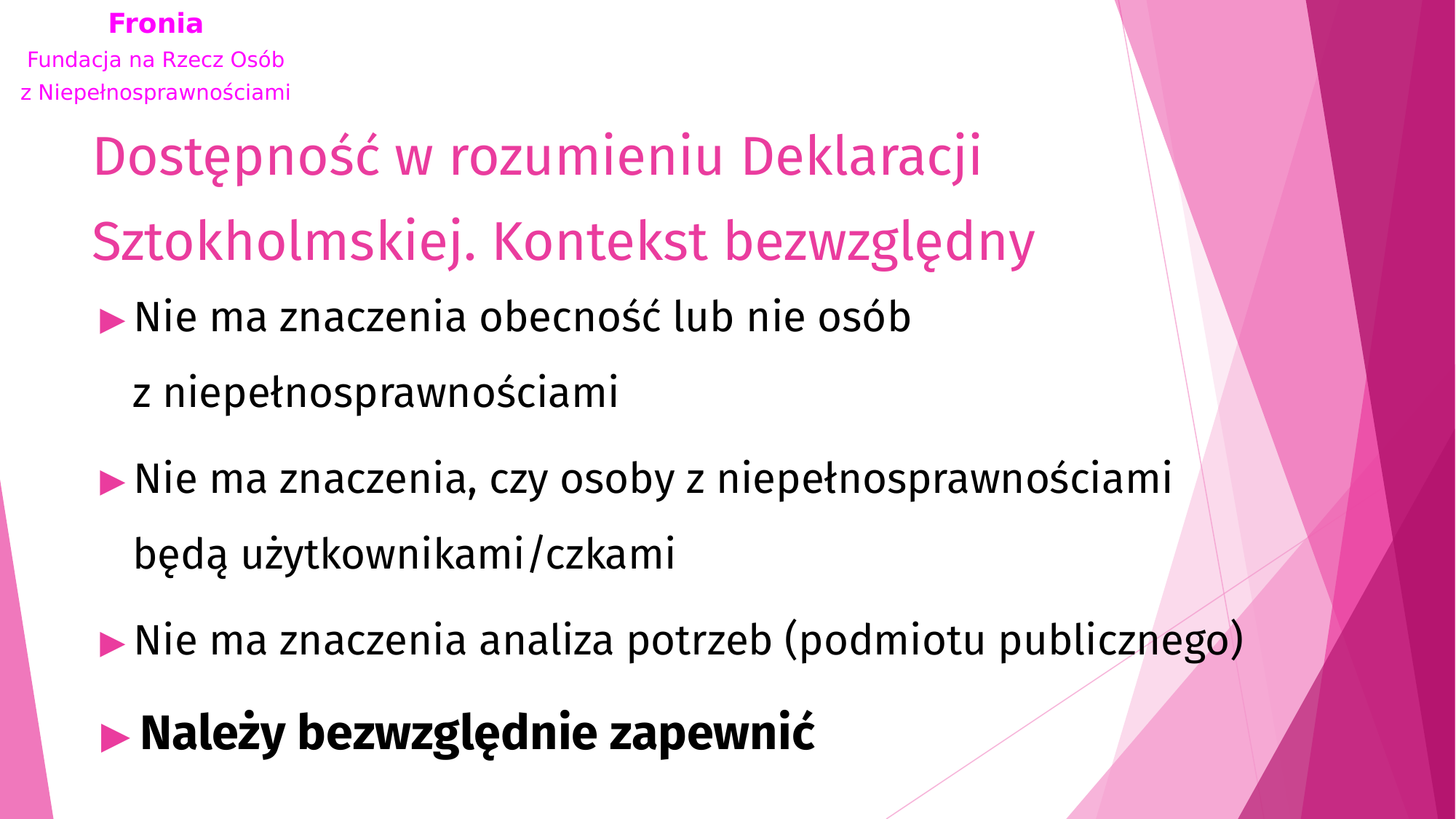

# Dostępność w rozumieniu Deklaracji Sztokholmskiej. Kontekst bezwzględny
Nie ma znaczenia obecność lub nie osób z niepełnosprawnościami
Nie ma znaczenia, czy osoby z niepełnosprawnościami będą użytkownikami/czkami
Nie ma znaczenia analiza potrzeb (podmiotu publicznego)
Należy bezwzględnie zapewnić